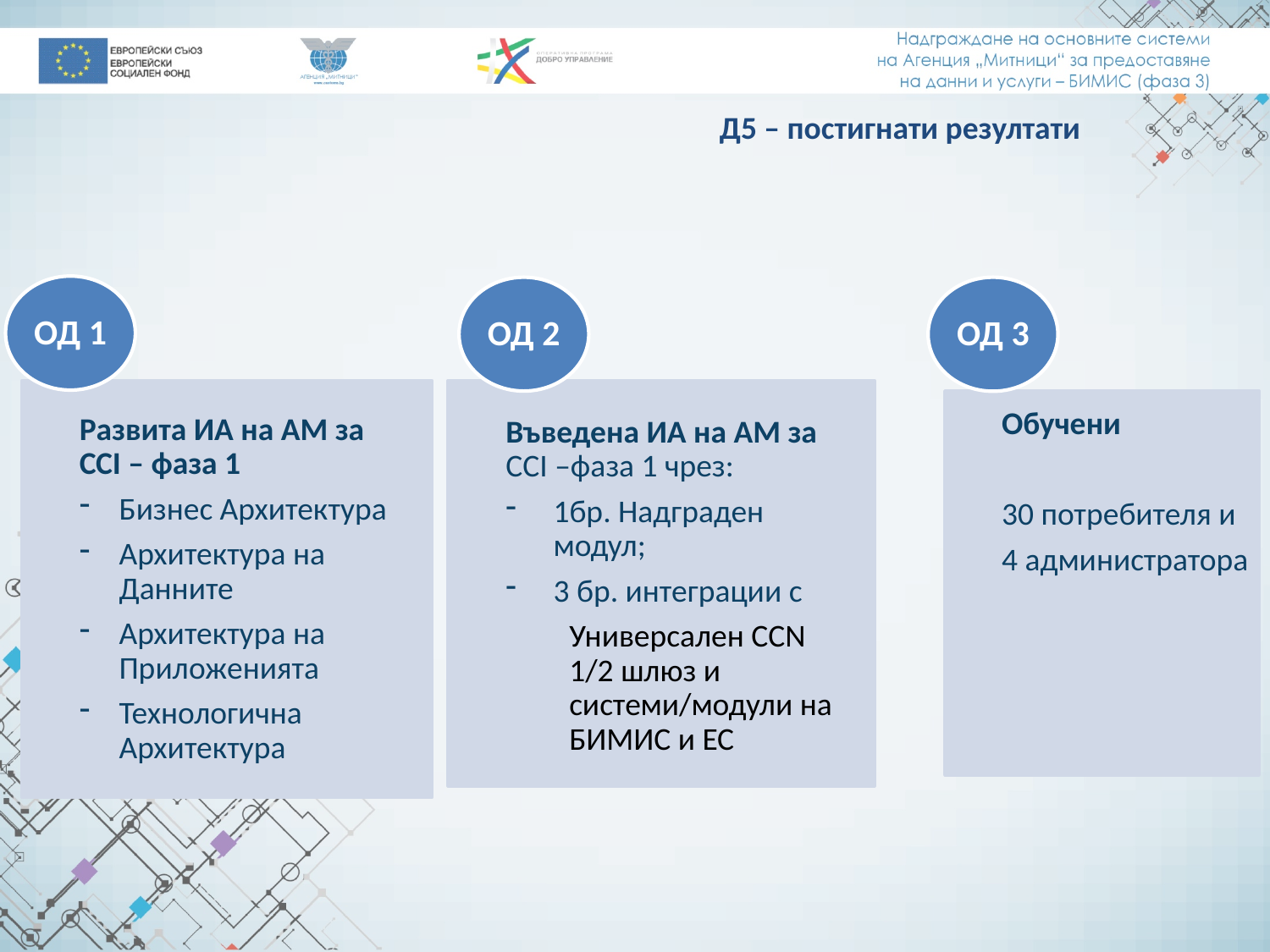

Д5 – постигнати резултати
ОД 1
ОД 2
ОД 3
Развита ИА на АМ за ССI – фаза 1
Бизнес Архитектура
Архитектура на Данните
Архитектура на Приложенията
Технологична Архитектура

Въведена ИА на АМ за CCI –фаза 1 чрез:
1бр. Надграден модул;
3 бр. интеграции с
Универсален CCN 1/2 шлюз и системи/модули на БИМИС и ЕС

Обучени

30 потребителя и
4 администратора